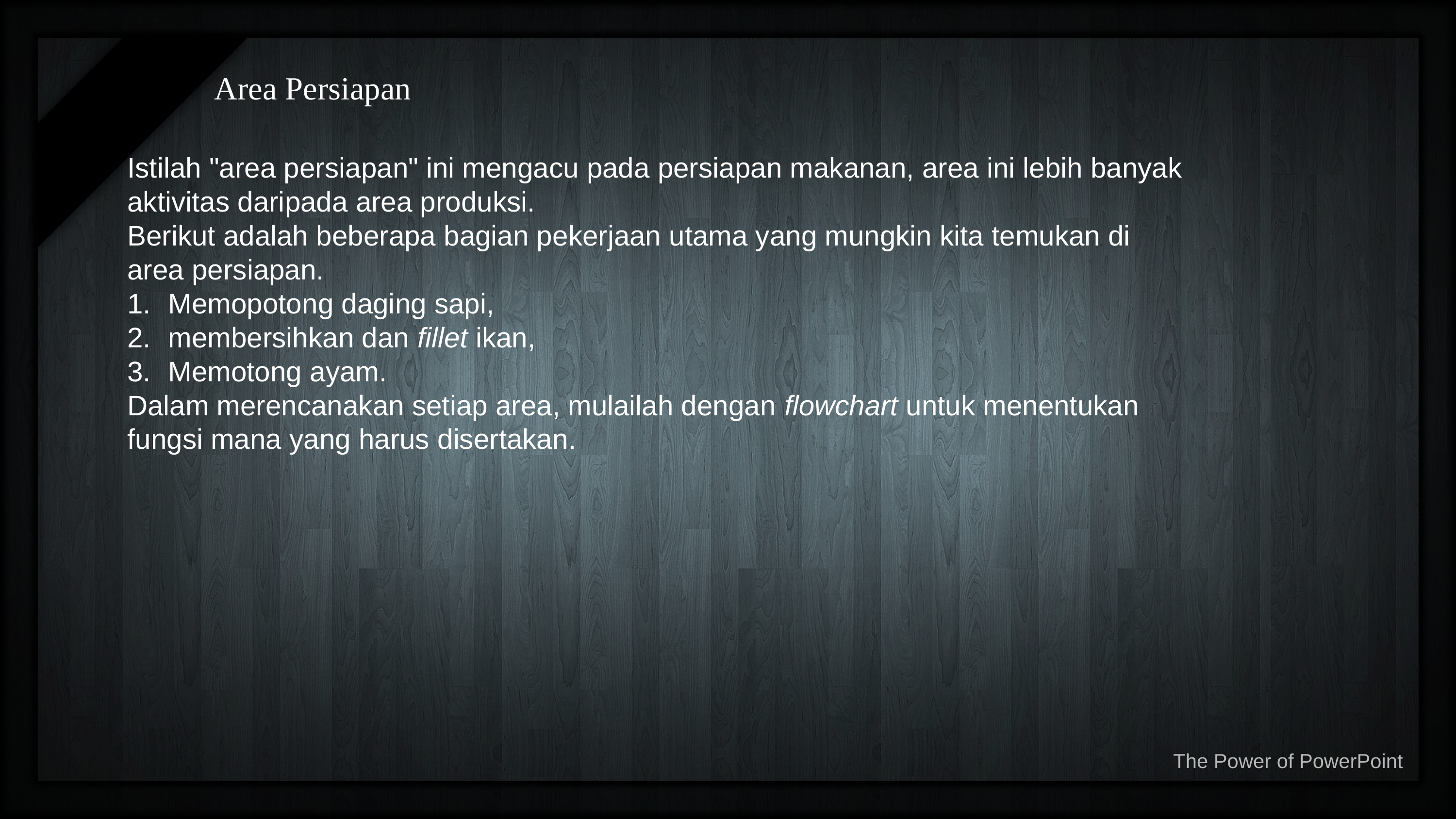

Area Persiapan
Istilah "area persiapan" ini mengacu pada persiapan makanan, area ini lebih banyak aktivitas daripada area produksi.
Berikut adalah beberapa bagian pekerjaan utama yang mungkin kita temukan di area persiapan.
Memopotong daging sapi,
membersihkan dan fillet ikan,
Memotong ayam.
Dalam merencanakan setiap area, mulailah dengan flowchart untuk menentukan fungsi mana yang harus disertakan.